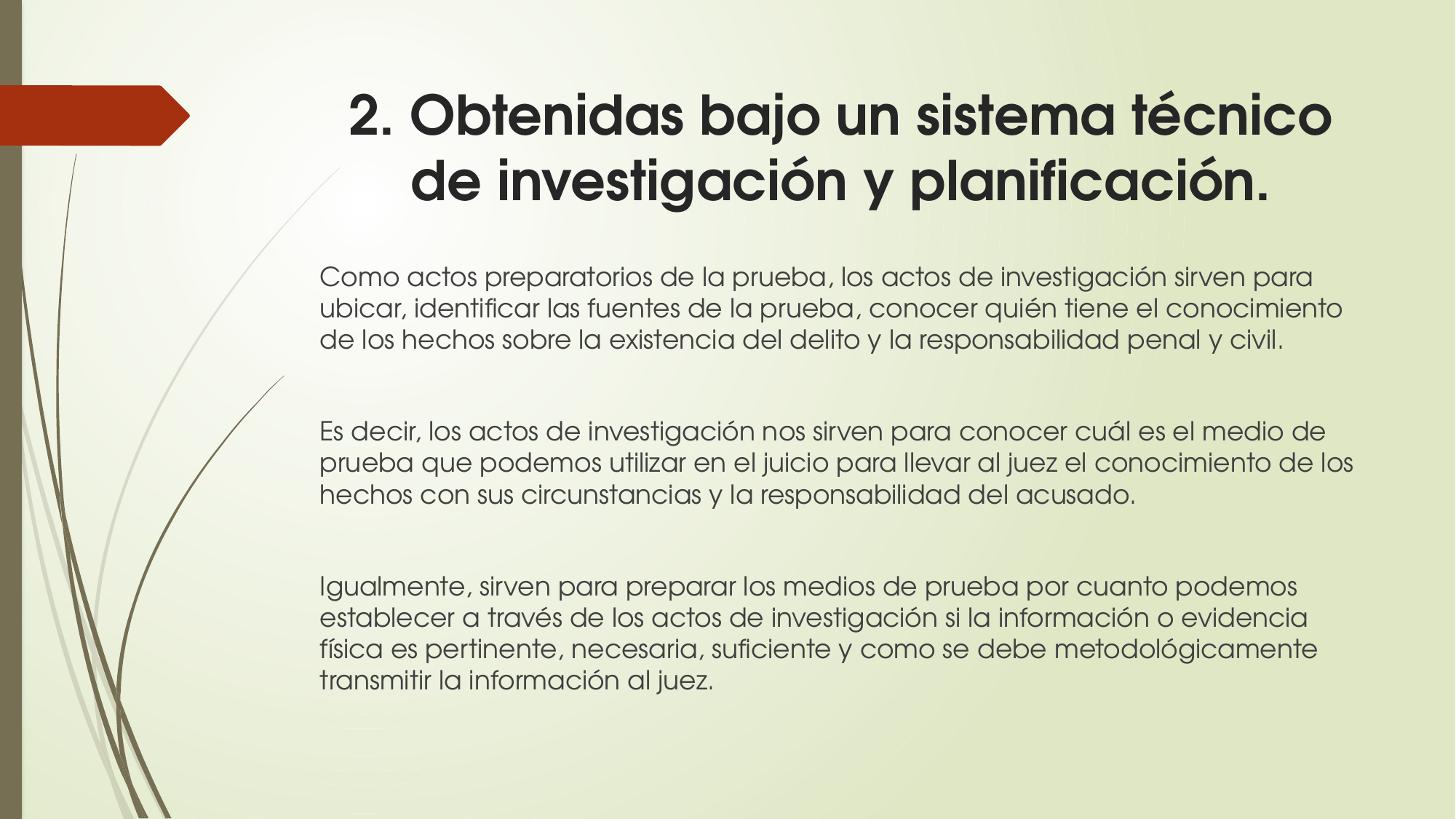

# 2. Obtenidas bajo un sistema técnico de investigación y planificación.
Como actos preparatorios de la prueba, los actos de investigación sirven para ubicar, identificar las fuentes de la prueba, conocer quién tiene el conocimiento de los hechos sobre la existencia del delito y la responsabilidad penal y civil.

Es decir, los actos de investigación nos sirven para conocer cuál es el medio de prueba que podemos utilizar en el juicio para llevar al juez el conocimiento de los hechos con sus circunstancias y la responsabilidad del acusado.

Igualmente, sirven para preparar los medios de prueba por cuanto podemos establecer a través de los actos de investigación si la información o evidencia física es pertinente, necesaria, suficiente y como se debe metodológicamente transmitir la información al juez.